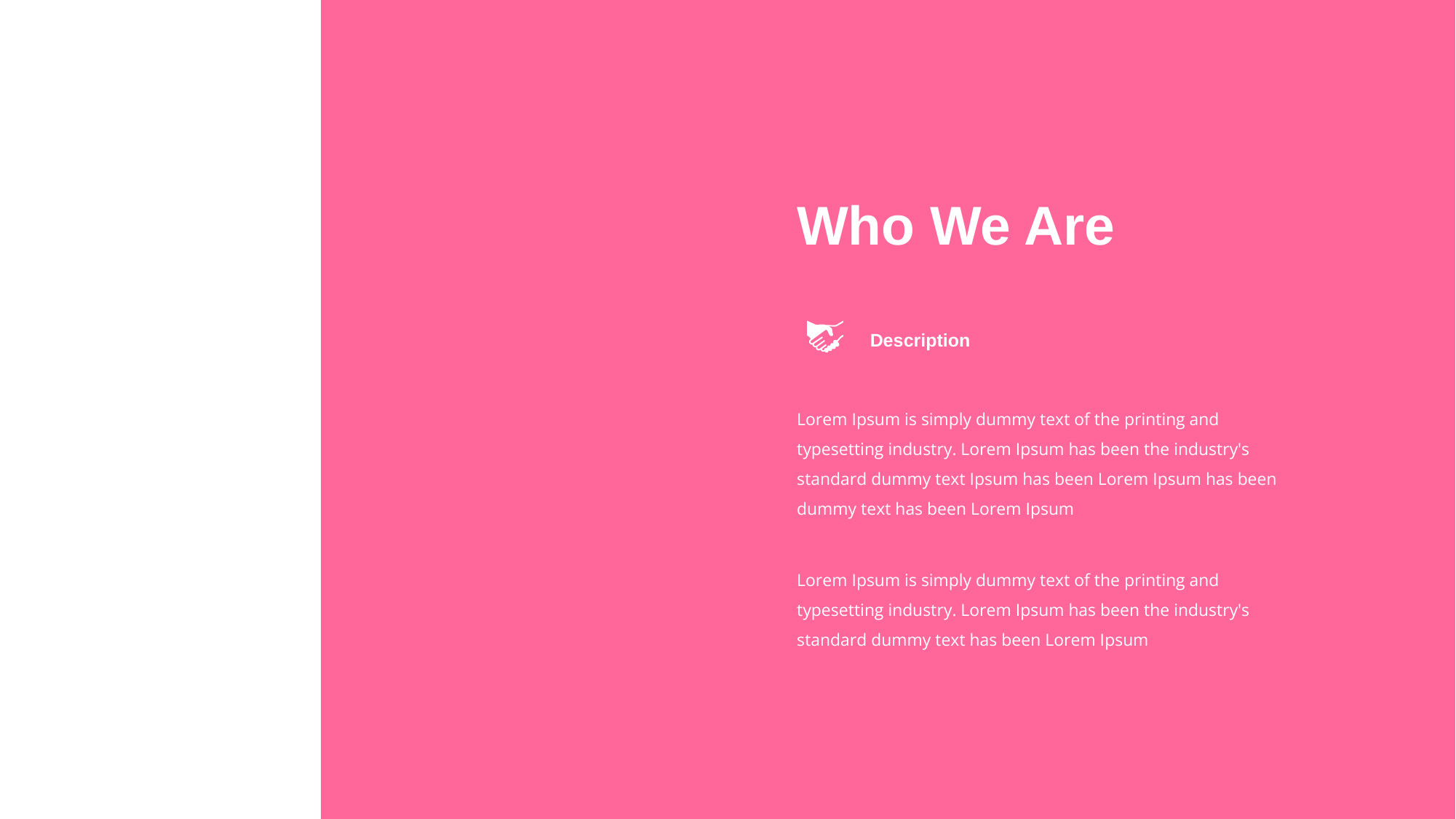

Who We Are

Description
Lorem Ipsum is simply dummy text of the printing and typesetting industry. Lorem Ipsum has been the industry's standard dummy text Ipsum has been Lorem Ipsum has been dummy text has been Lorem Ipsum
Lorem Ipsum is simply dummy text of the printing and typesetting industry. Lorem Ipsum has been the industry's standard dummy text has been Lorem Ipsum